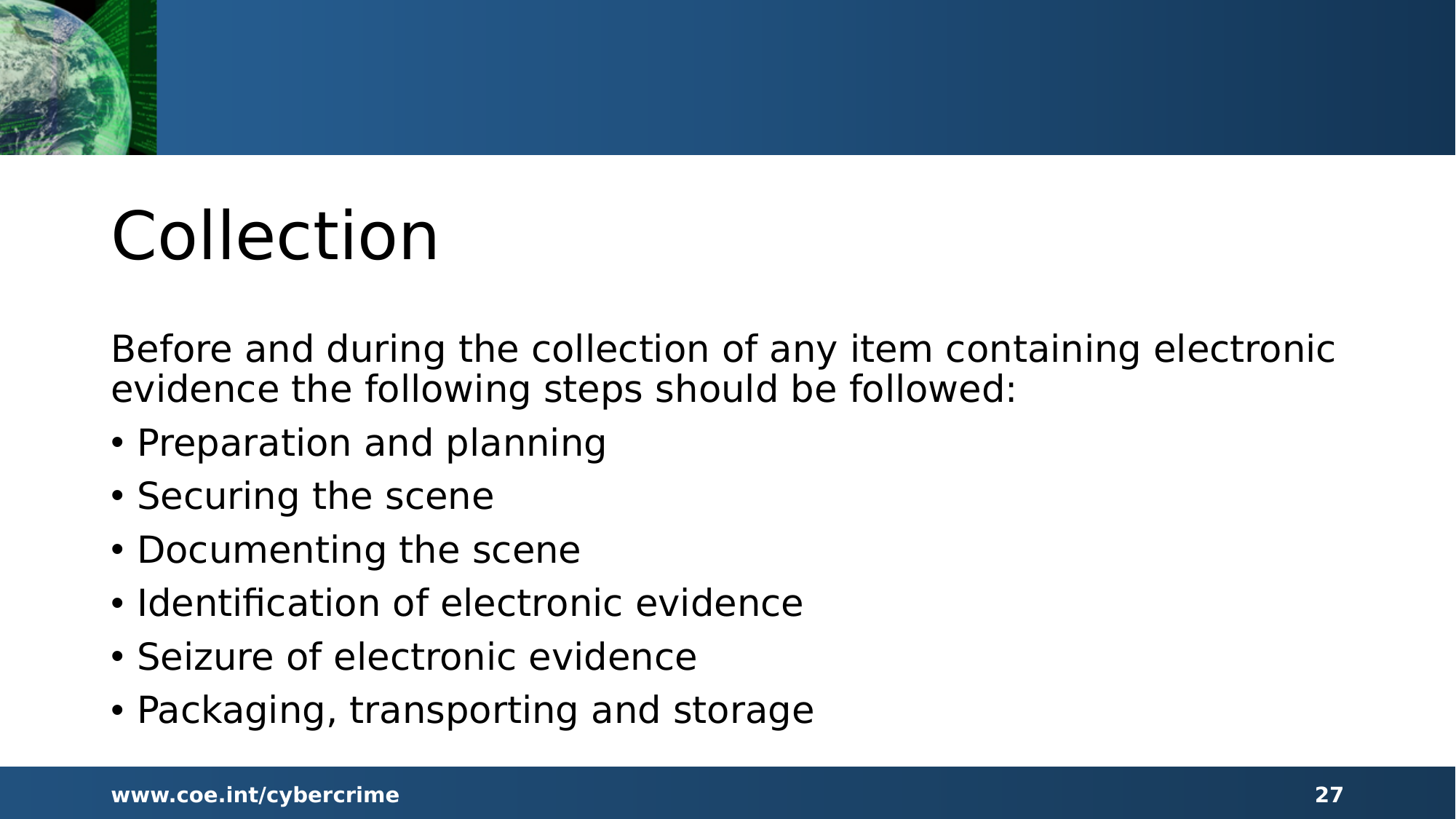

# Collection
Before and during the collection of any item containing electronic evidence the following steps should be followed:
Preparation and planning
Securing the scene
Documenting the scene
Identification of electronic evidence
Seizure of electronic evidence
Packaging, transporting and storage

www.coe.int/cybercrime
27